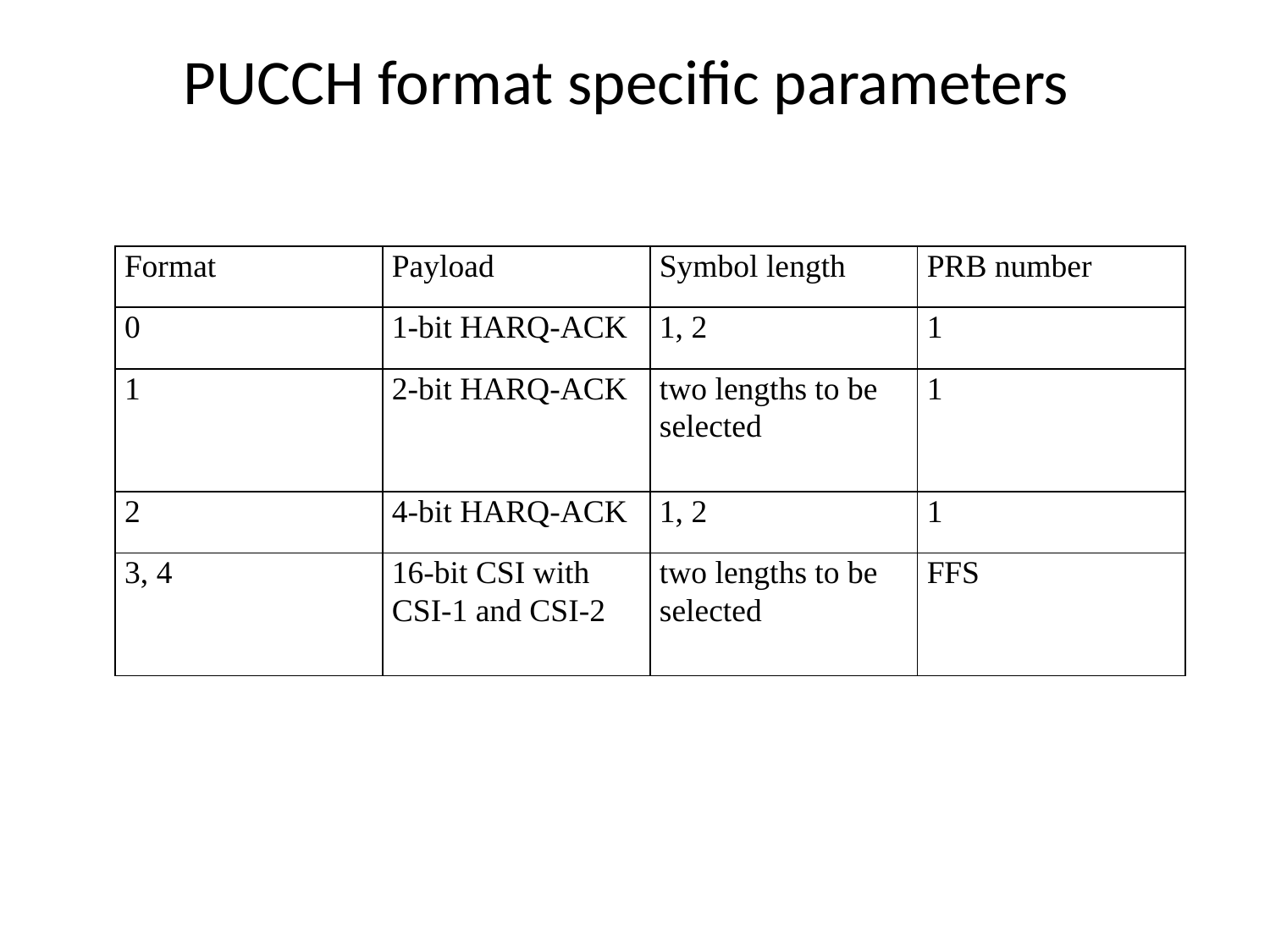

# PUCCH format specific parameters
| Format | Payload | Symbol length | PRB number |
| --- | --- | --- | --- |
| 0 | 1-bit HARQ-ACK | 1, 2 | 1 |
| 1 | 2-bit HARQ-ACK | two lengths to be selected | 1 |
| 2 | 4-bit HARQ-ACK | 1, 2 | 1 |
| 3, 4 | 16-bit CSI with CSI-1 and CSI-2 | two lengths to be selected | FFS |